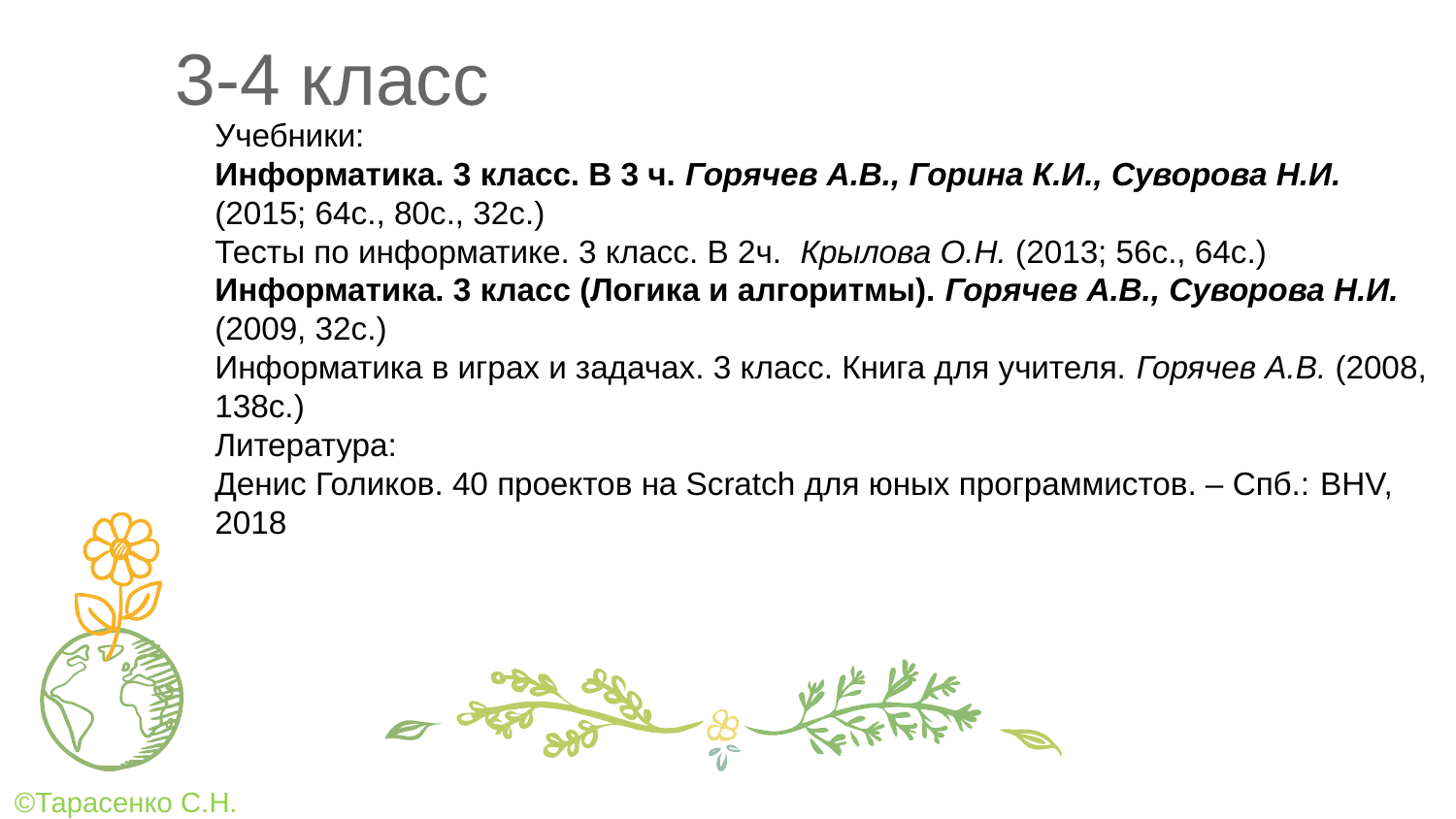

3-4 класс
Учебники:
Информатика. 3 класс. В 3 ч. Горячев А.В., Горина К.И., Суворова Н.И. (2015; 64с., 80с., 32с.)
Тесты по информатике. 3 класс. В 2ч.  Крылова О.Н. (2013; 56с., 64с.)
Информатика. 3 класс (Логика и алгоритмы). Горячев А.В., Суворова Н.И. (2009, 32с.)
Информатика в играх и задачах. 3 класс. Книга для учителя. Горячев А.В. (2008, 138с.)
Литература:
Денис Голиков. 40 проектов на Scratch для юных программистов. – Спб.: BHV, 2018